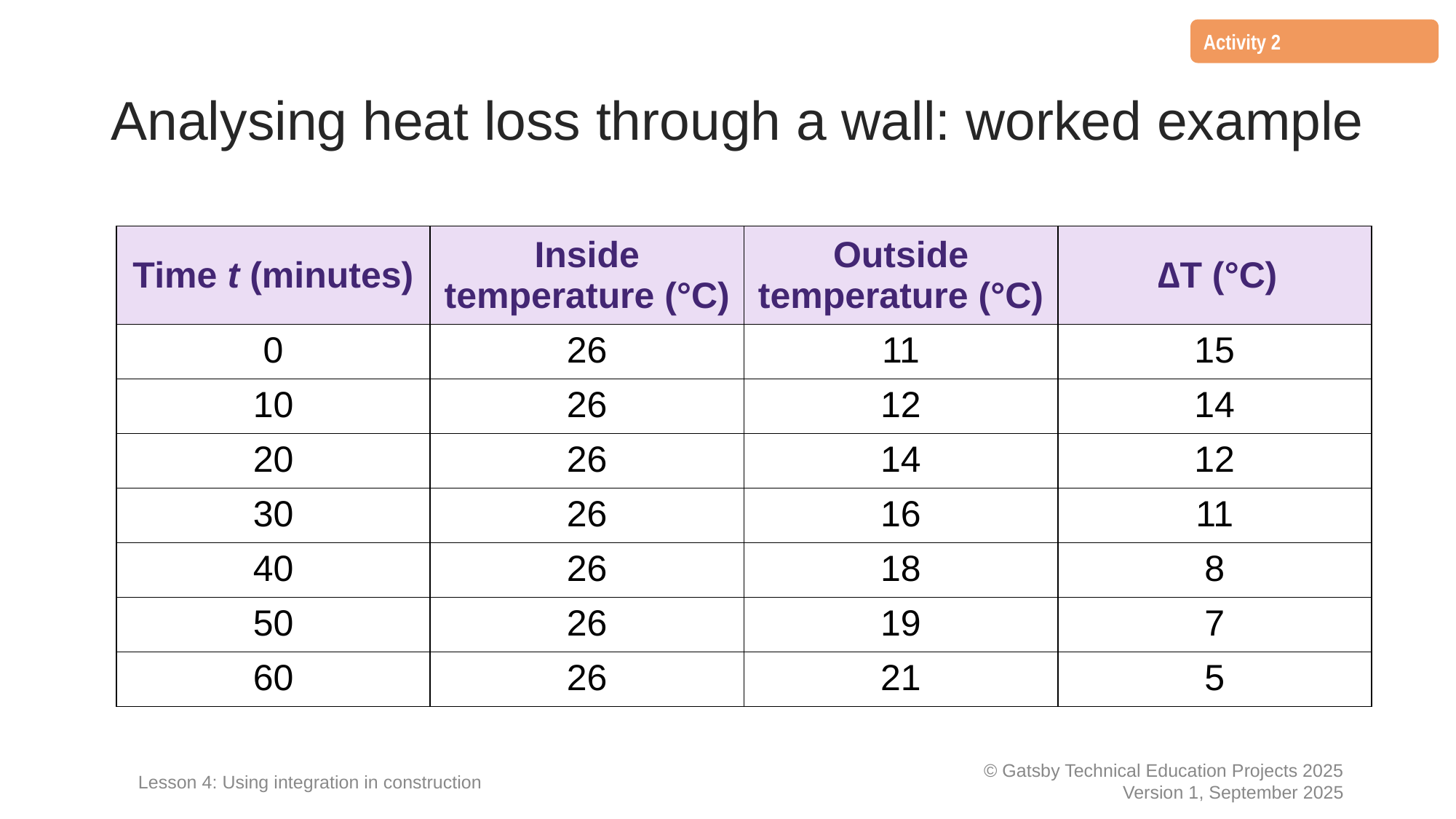

Activity 2
# Analysing heat loss through a wall: worked example
| Time t (minutes) | Inside temperature (°C) | Outside temperature (°C) | ∆T (°C) |
| --- | --- | --- | --- |
| 0 | 26 | 11 | 15 |
| 10 | 26 | 12 | 14 |
| 20 | 26 | 14 | 12 |
| 30 | 26 | 16 | 11 |
| 40 | 26 | 18 | 8 |
| 50 | 26 | 19 | 7 |
| 60 | 26 | 21 | 5 |
Lesson 4: Using integration in construction